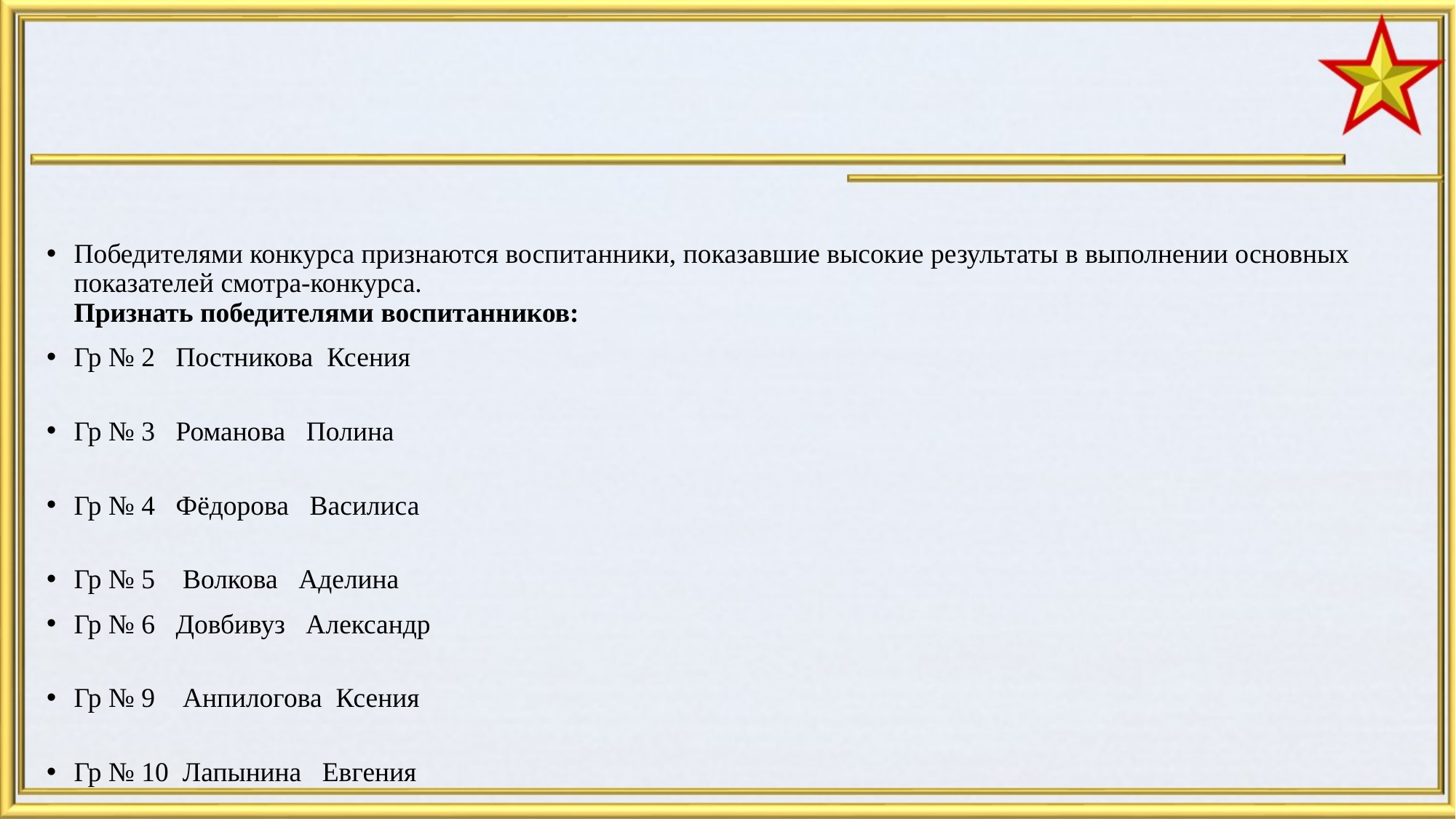

Победителями конкурса признаются воспитанники, показавшие высокие результаты в выполнении основных показателей смотра-конкурса.                                                                                                                                                Признать победителями воспитанников:
Гр № 2   Постникова  Ксения
Гр № 3   Романова   Полина
Гр № 4   Фёдорова   Василиса
Гр № 5    Волкова   Аделина
Гр № 6   Довбивуз   Александр
Гр № 9    Анпилогова  Ксения
Гр № 10  Лапынина   Евгения
Гр № 11  Туран Мелисса
Гр № 12  Коваленко  Лера